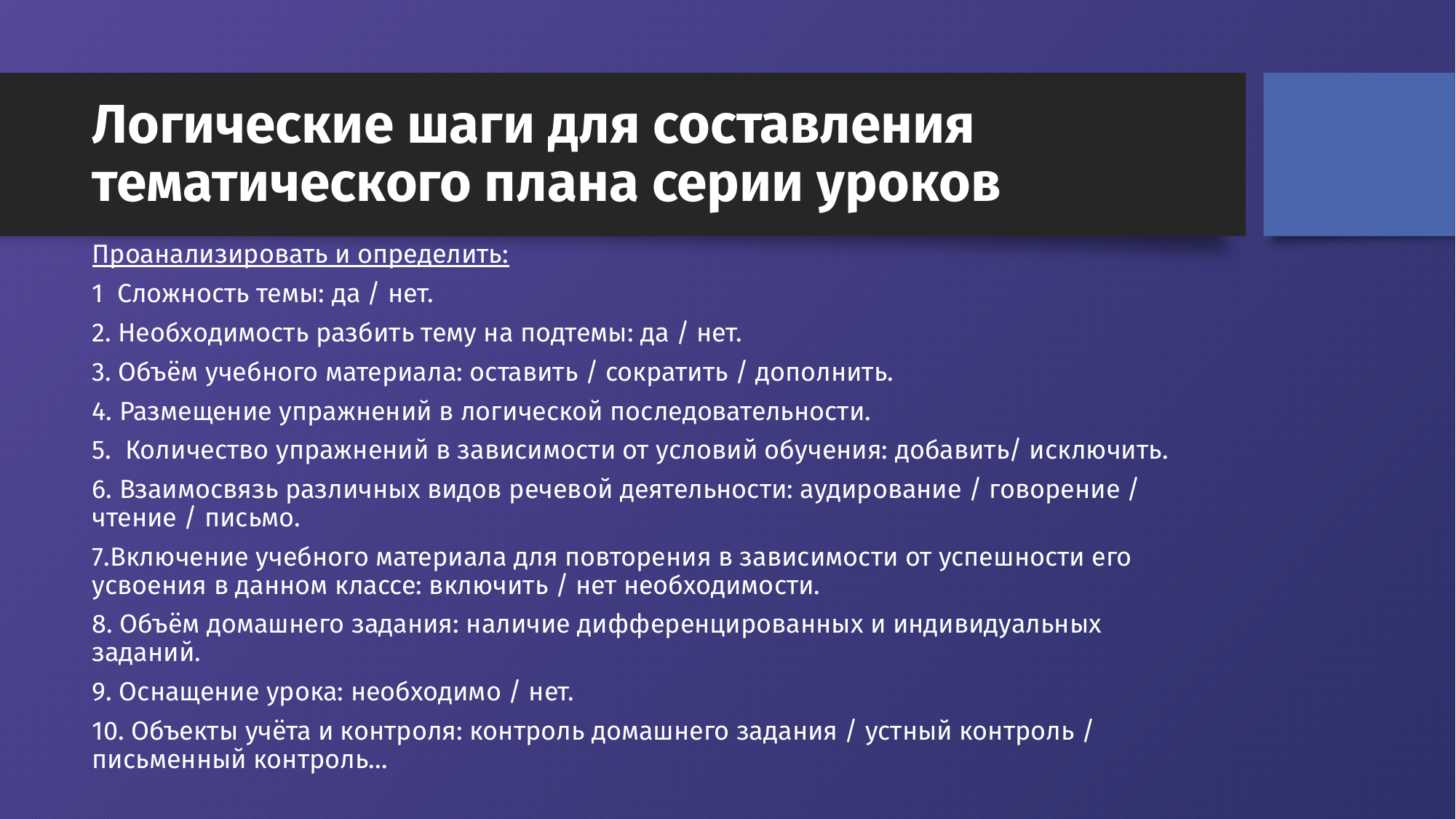

# Логические шаги для составления тематического плана серии уроков
Проанализировать и определить:
1  Сложность темы: да / нет.
2. Необходимость разбить тему на подтемы: да / нет.
3. Объём учебного материала: оставить / сократить / дополнить.
4. Размещение упражнений в логической последовательности.
5.  Количество упражнений в зависимости от условий обучения: добавить/ исключить.
6. Взаимосвязь различных видов речевой деятельности: аудирование / говорение / чтение / письмо.
7.Включение учебного материала для повторения в зависимости от успешности его усвоения в данном классе: включить / нет необходимости.
8. Объём домашнего задания: наличие дифференцированных и индивидуальных заданий.
9. Оснащение урока: необходимо / нет.
10. Объекты учёта и контроля: контроль домашнего задания / устный контроль / письменный контроль…